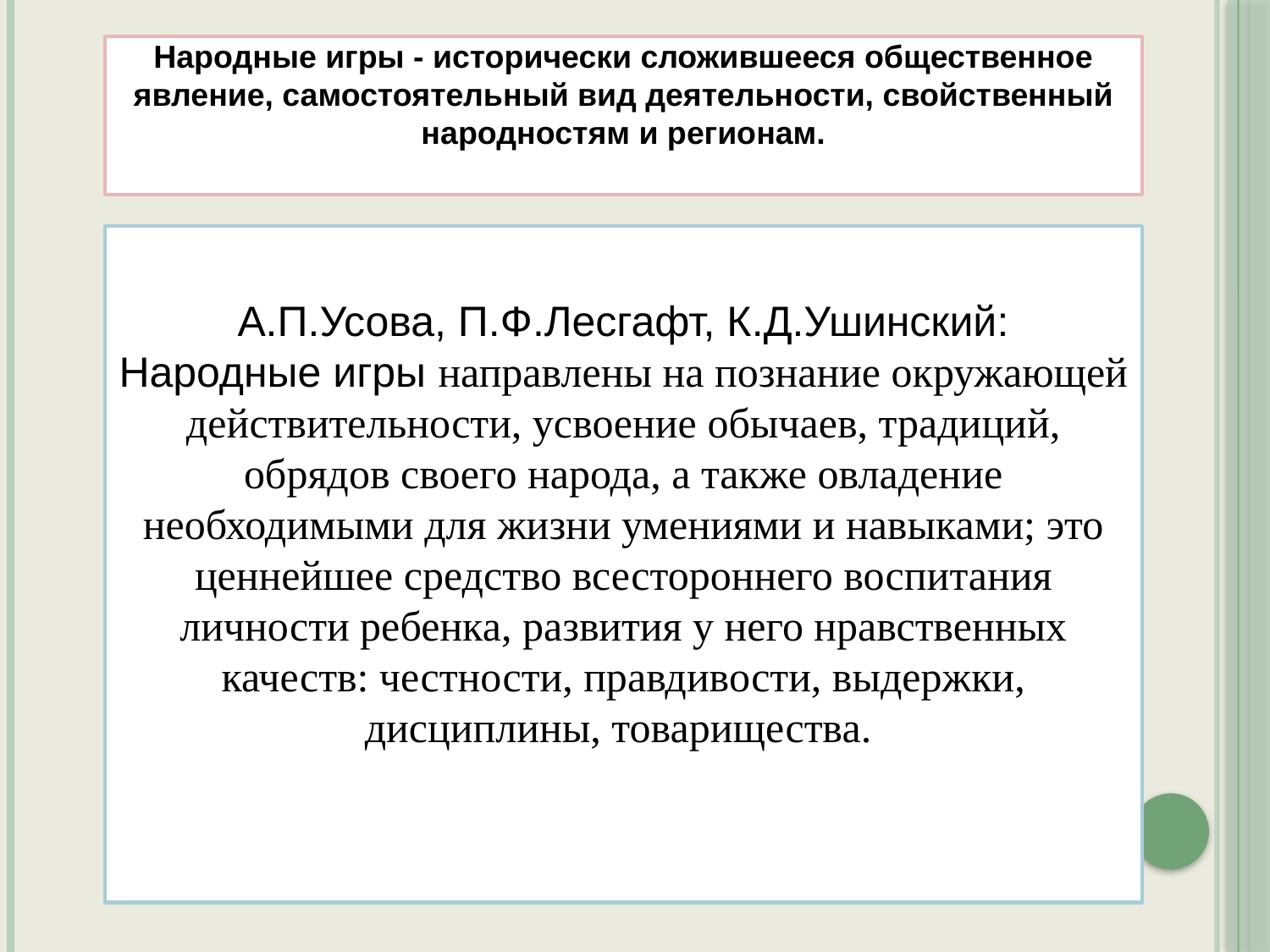

# Народные игры - исторически сложившееся общественное явление, самостоятельный вид деятельности, свойственный народностям и регионам.

А.П.Усова, П.Ф.Лесгафт, К.Д.Ушинский:
Народные игры направлены на познание окружающей действительности, усвоение обычаев, традиций, обрядов своего народа, а также овладение необходимыми для жизни умениями и навыками; это ценнейшее средство всестороннего воспитания личности ребенка, развития у него нравственных качеств: честности, правдивости, выдержки, дисциплины, товарищества.